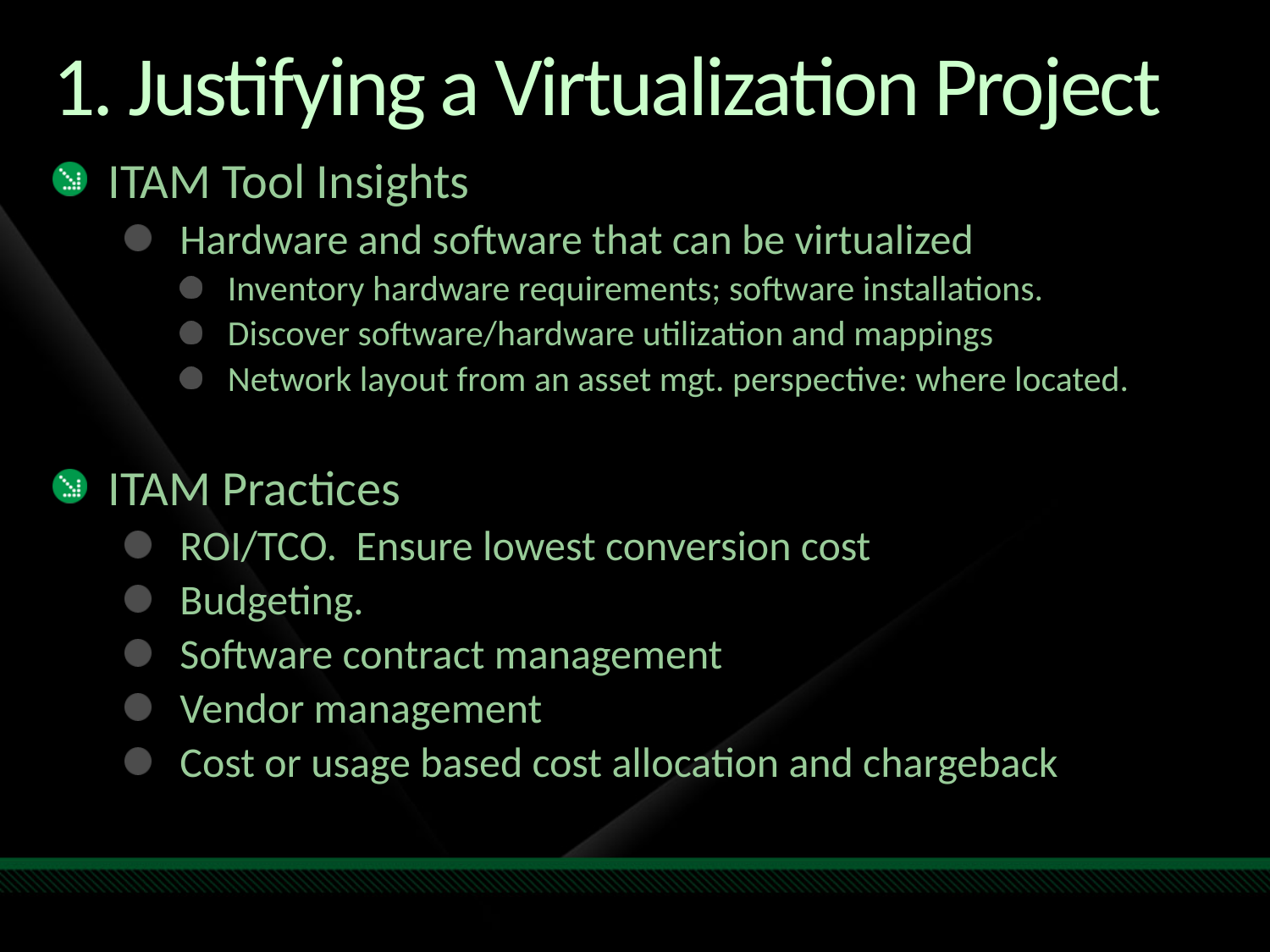

# 1. Justifying a Virtualization Project
ITAM Tool Insights
Hardware and software that can be virtualized
Inventory hardware requirements; software installations.
Discover software/hardware utilization and mappings
Network layout from an asset mgt. perspective: where located.

ITAM Practices
ROI/TCO.  Ensure lowest conversion cost
Budgeting.
Software contract management
Vendor management
Cost or usage based cost allocation and chargeback